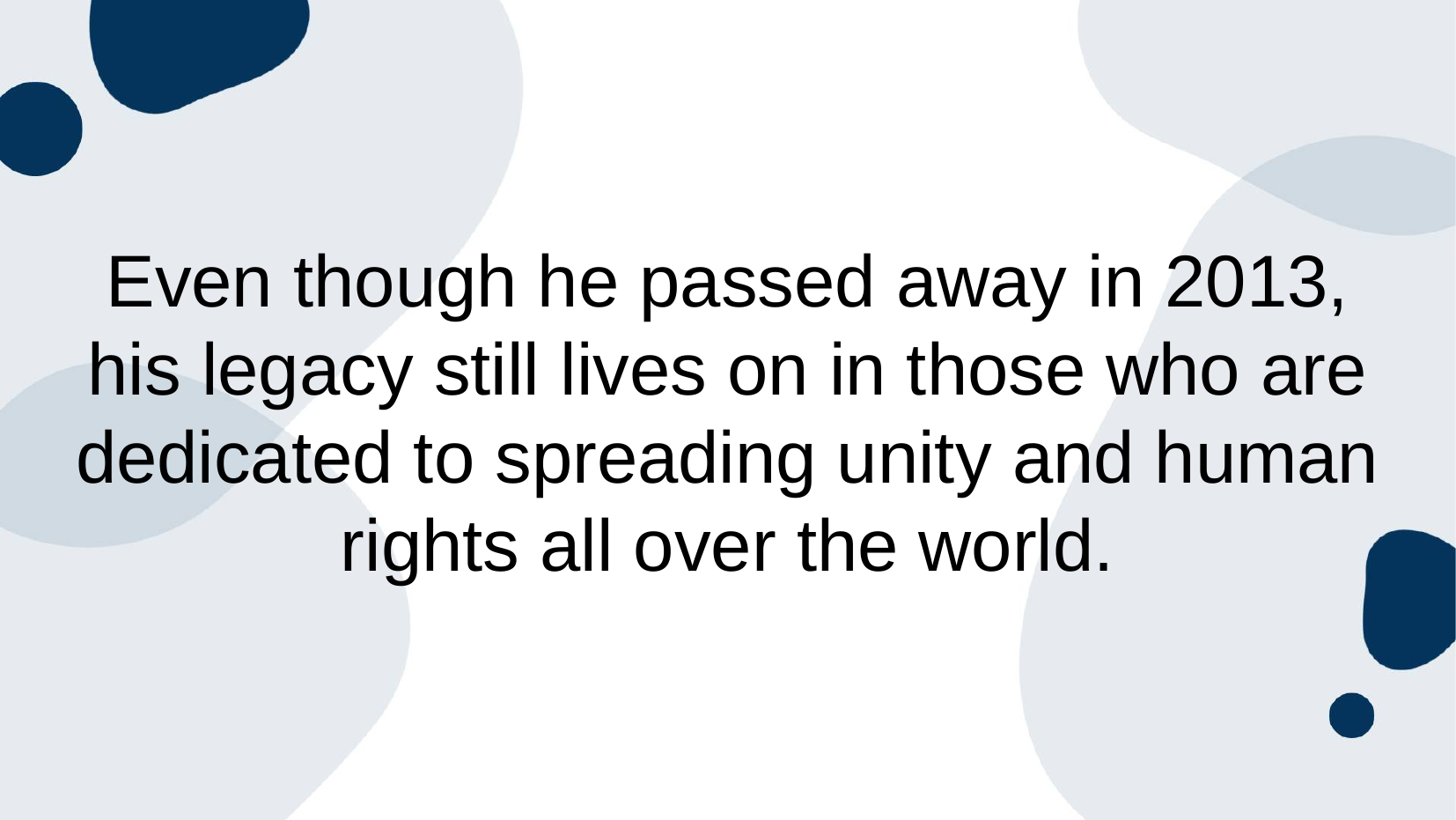

# Even though he passed away in 2013, his legacy still lives on in those who are dedicated to spreading unity and human rights all over the world.